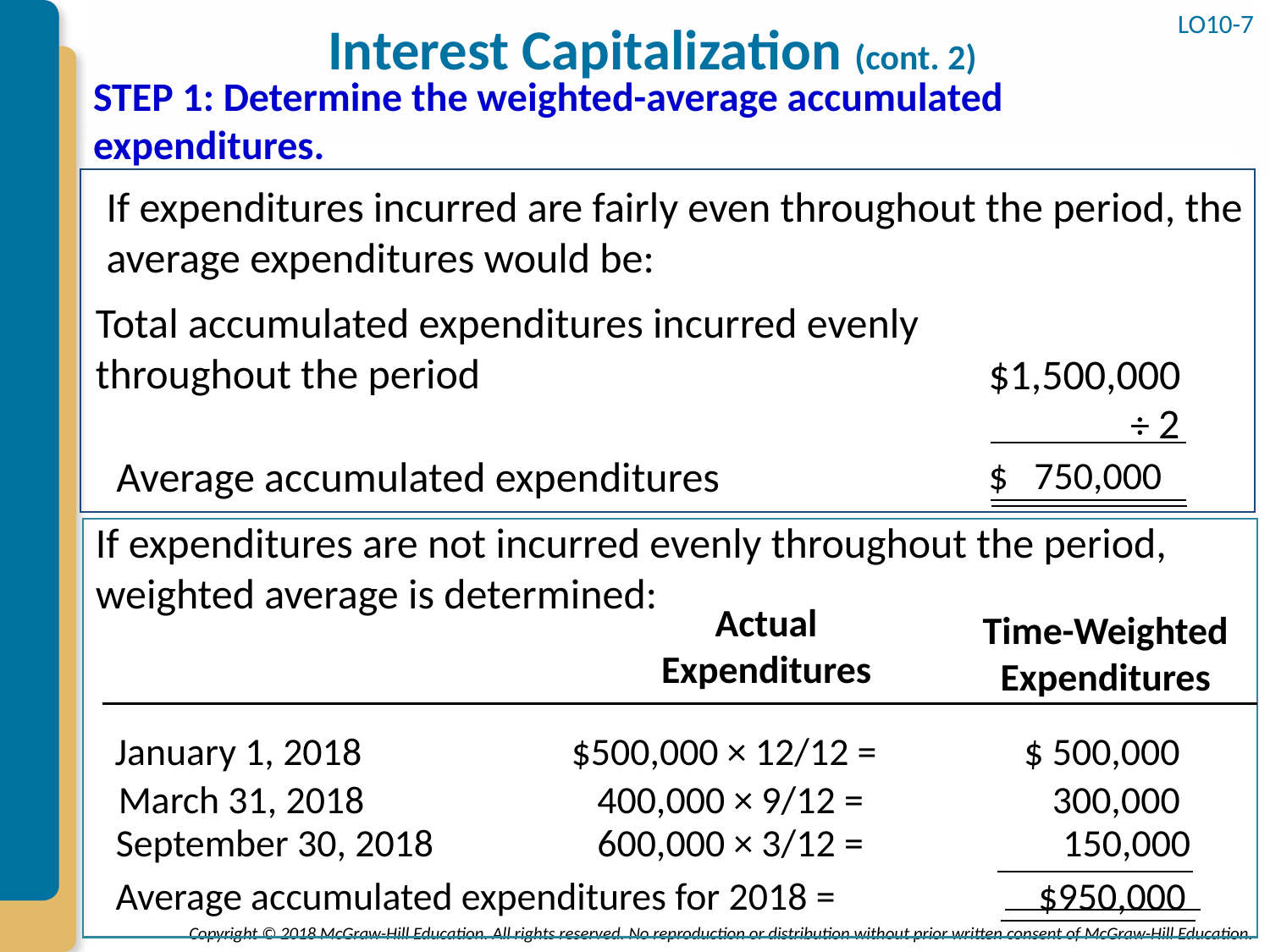

LO10-7
# Interest Capitalization (cont. 2)
STEP 1: Determine the weighted-average accumulated expenditures.

If expenditures incurred are fairly even throughout the period, the average expenditures would be:
Total accumulated expenditures incurred evenly throughout the period
$1,500,000
÷ 2
Average accumulated expenditures
$   750,000
If expenditures are not incurred evenly throughout the period, weighted average is determined:

Actual
Expenditures
Time-Weighted
Expenditures
January 1, 2018
$500,000 × 12/12 =
$ 500,000
March 31, 2018
400,000 × 9/12 =
 300,000
September 30, 2018
600,000 × 3/12 =
150,000
$950,000
Average accumulated expenditures for 2018 =